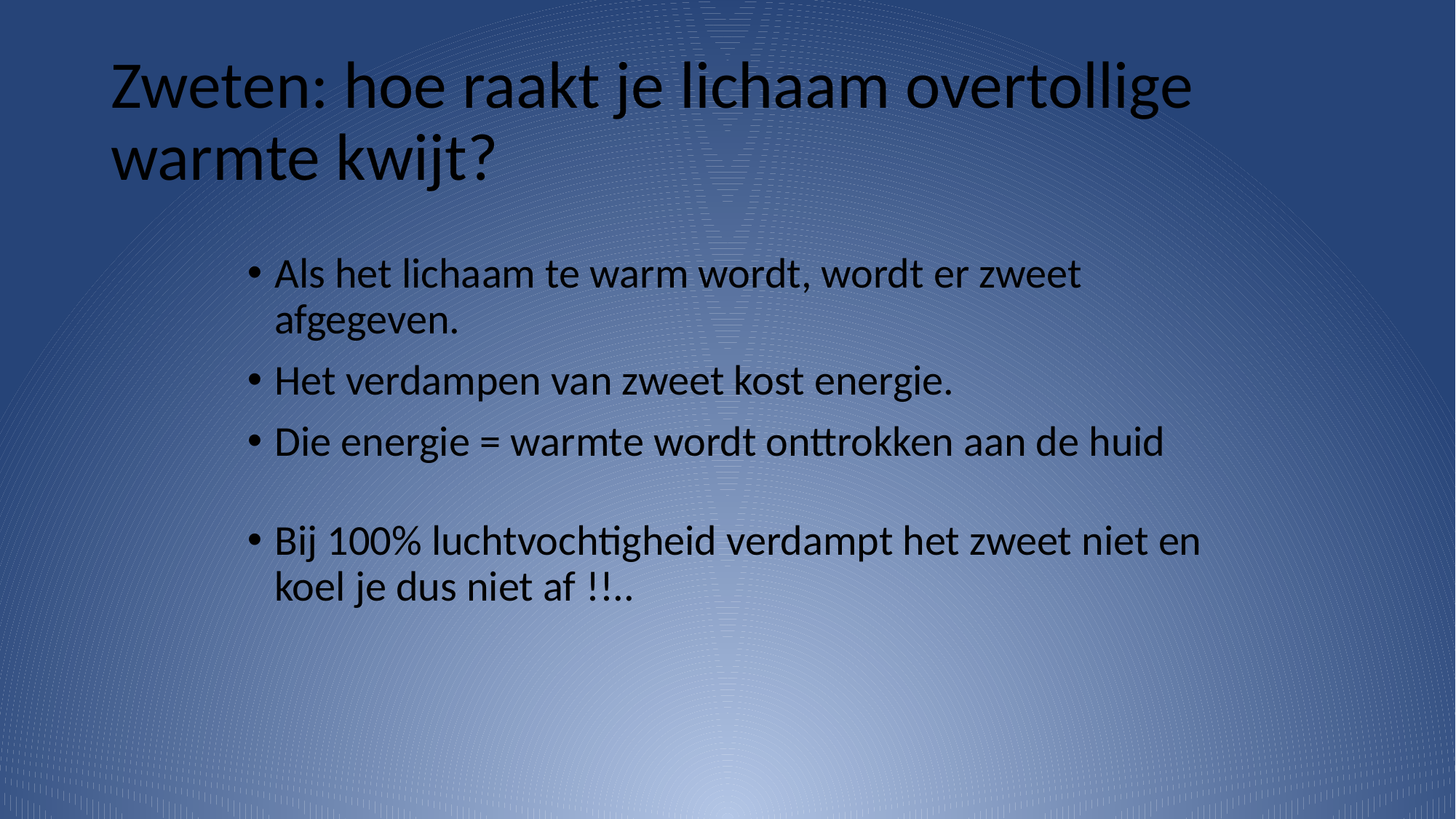

# Zweten: hoe raakt je lichaam overtollige warmte kwijt?
Als het lichaam te warm wordt, wordt er zweet afgegeven.
Het verdampen van zweet kost energie.
Die energie = warmte wordt onttrokken aan de huid

Bij 100% luchtvochtigheid verdampt het zweet niet en koel je dus niet af !!..